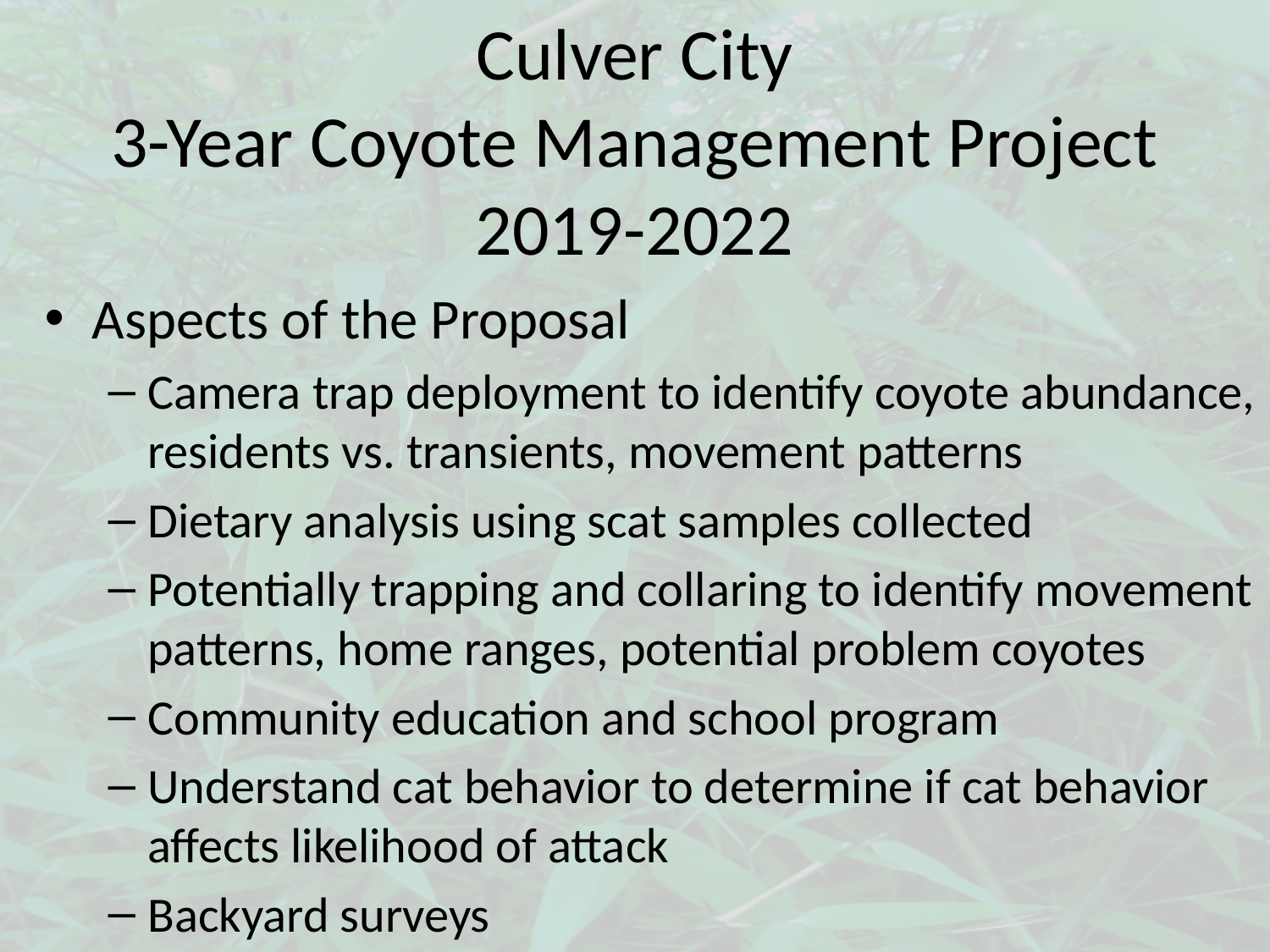

# Culver City 3-Year Coyote Management Project 2019-2022
Aspects of the Proposal
Camera trap deployment to identify coyote abundance, residents vs. transients, movement patterns
Dietary analysis using scat samples collected
Potentially trapping and collaring to identify movement patterns, home ranges, potential problem coyotes
Community education and school program
Understand cat behavior to determine if cat behavior affects likelihood of attack
Backyard surveys